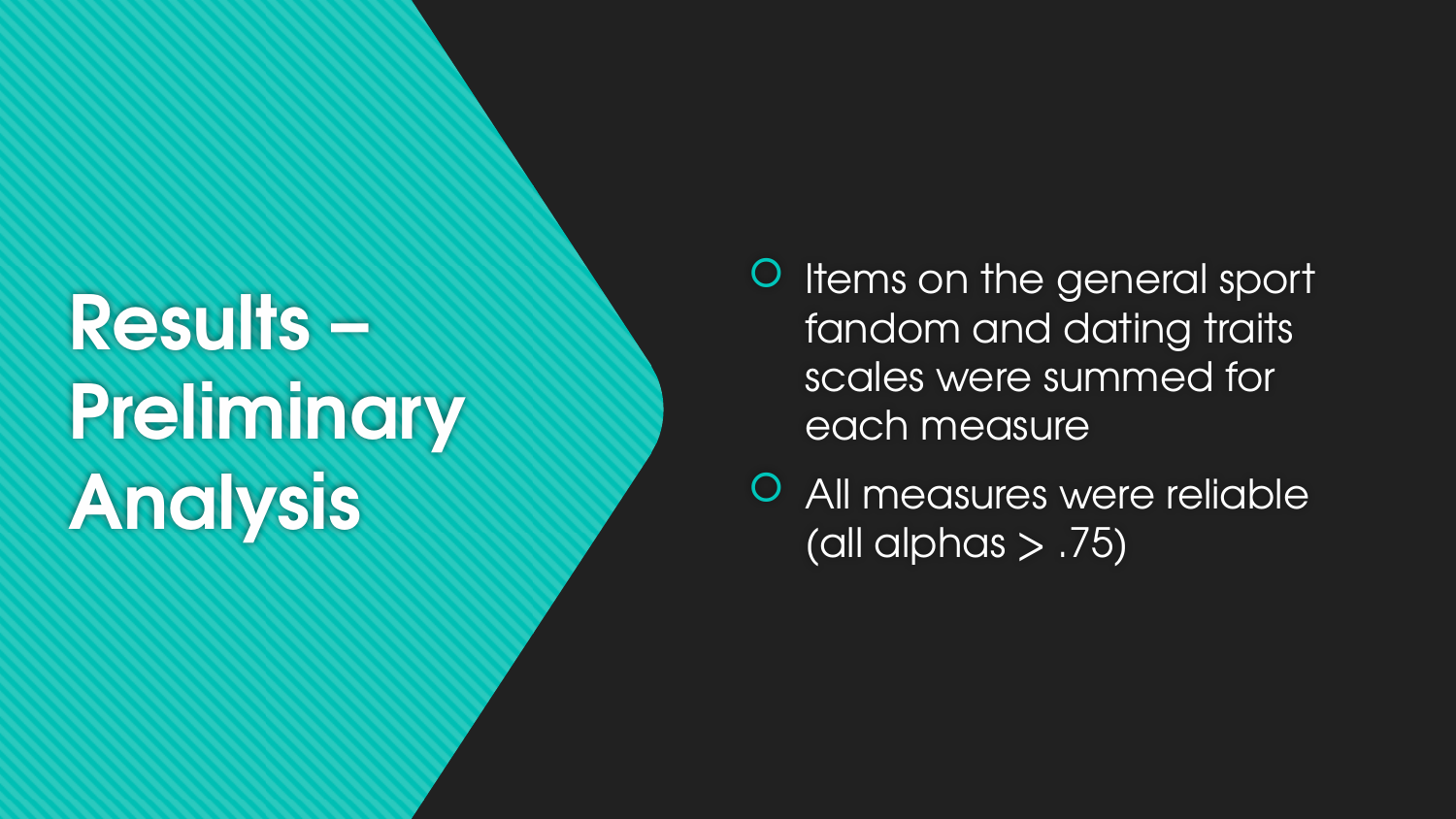

Items on the general sport fandom and dating traits scales were summed for each measure
All measures were reliable (all alphas > .75)
# Results – Preliminary Analysis